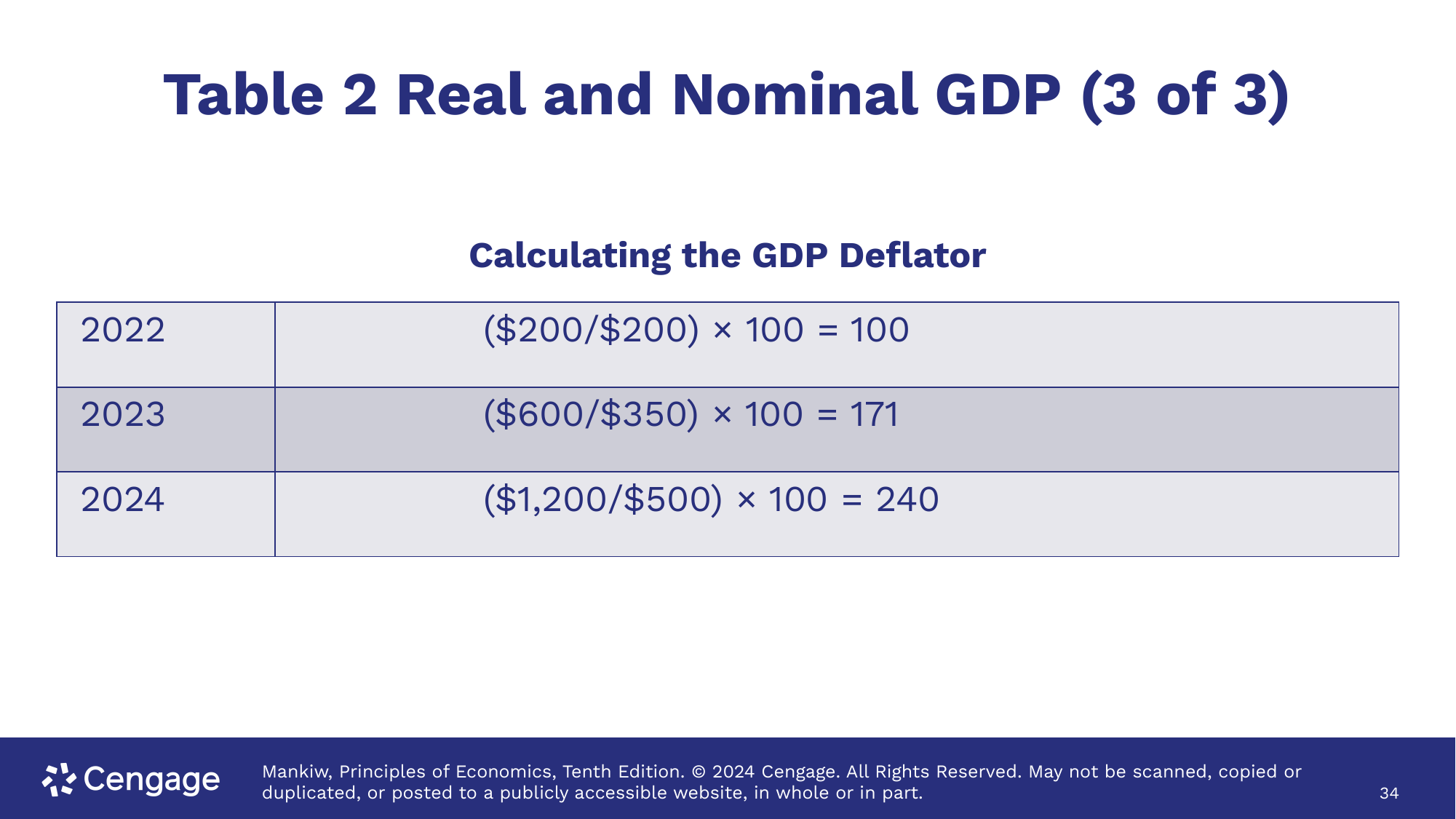

# Table 2 Real and Nominal GDP (3 of 3)
Calculating the GDP Deflator
| 2022 | ($200/$200) × 100 = 100 |
| --- | --- |
| 2023 | ($600/$350) × 100 = 171 |
| 2024 | ($1,200/$500) × 100 = 240 |